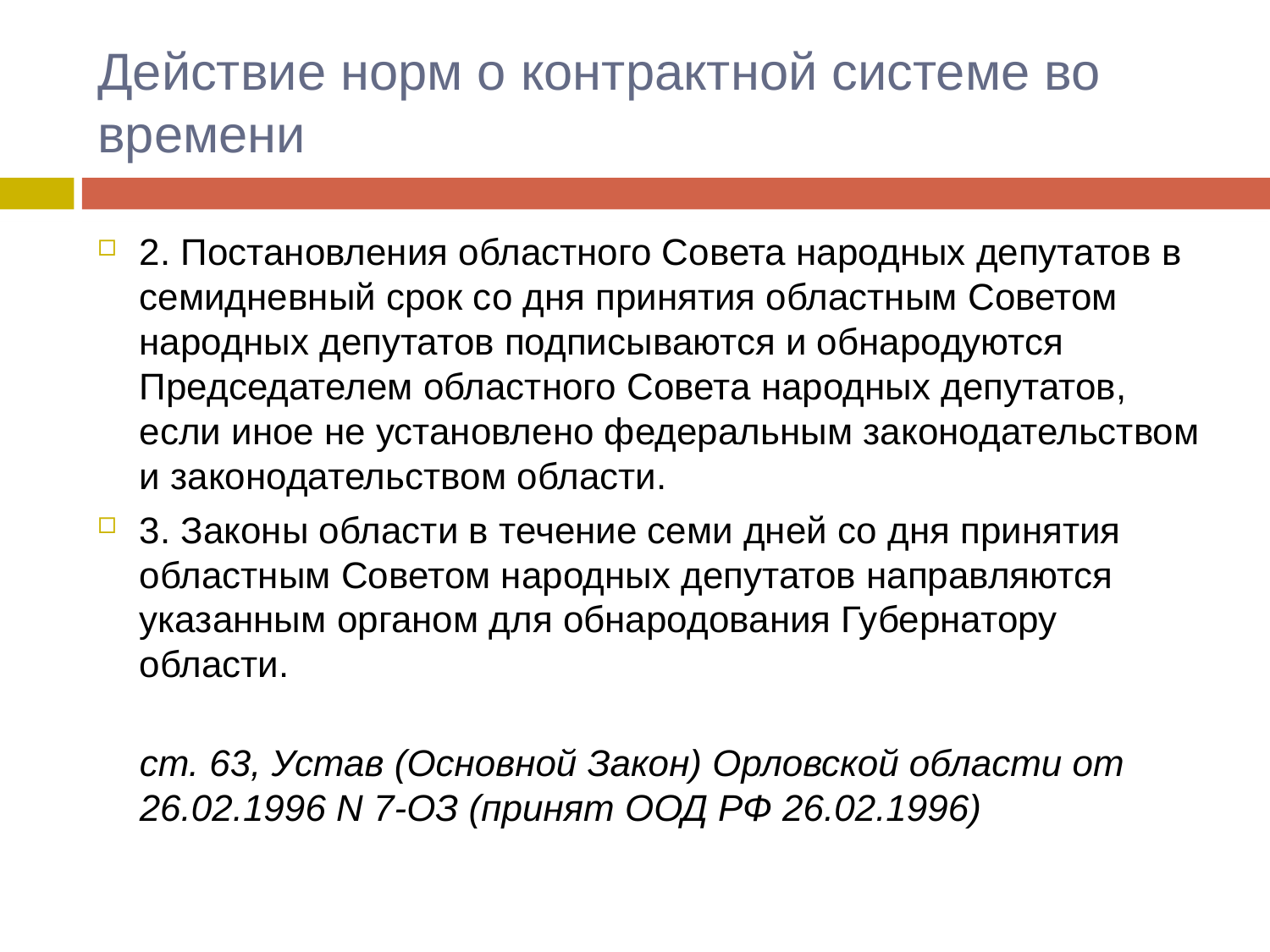

# Действие норм о контрактной системе во времени
2. Постановления областного Совета народных депутатов в семидневный срок со дня принятия областным Советом народных депутатов подписываются и обнародуются Председателем областного Совета народных депутатов, если иное не установлено федеральным законодательством и законодательством области.
3. Законы области в течение семи дней со дня принятия областным Советом народных депутатов направляются указанным органом для обнародования Губернатору области.
ст. 63, Устав (Основной Закон) Орловской области от 26.02.1996 N 7-ОЗ (принят ООД РФ 26.02.1996)